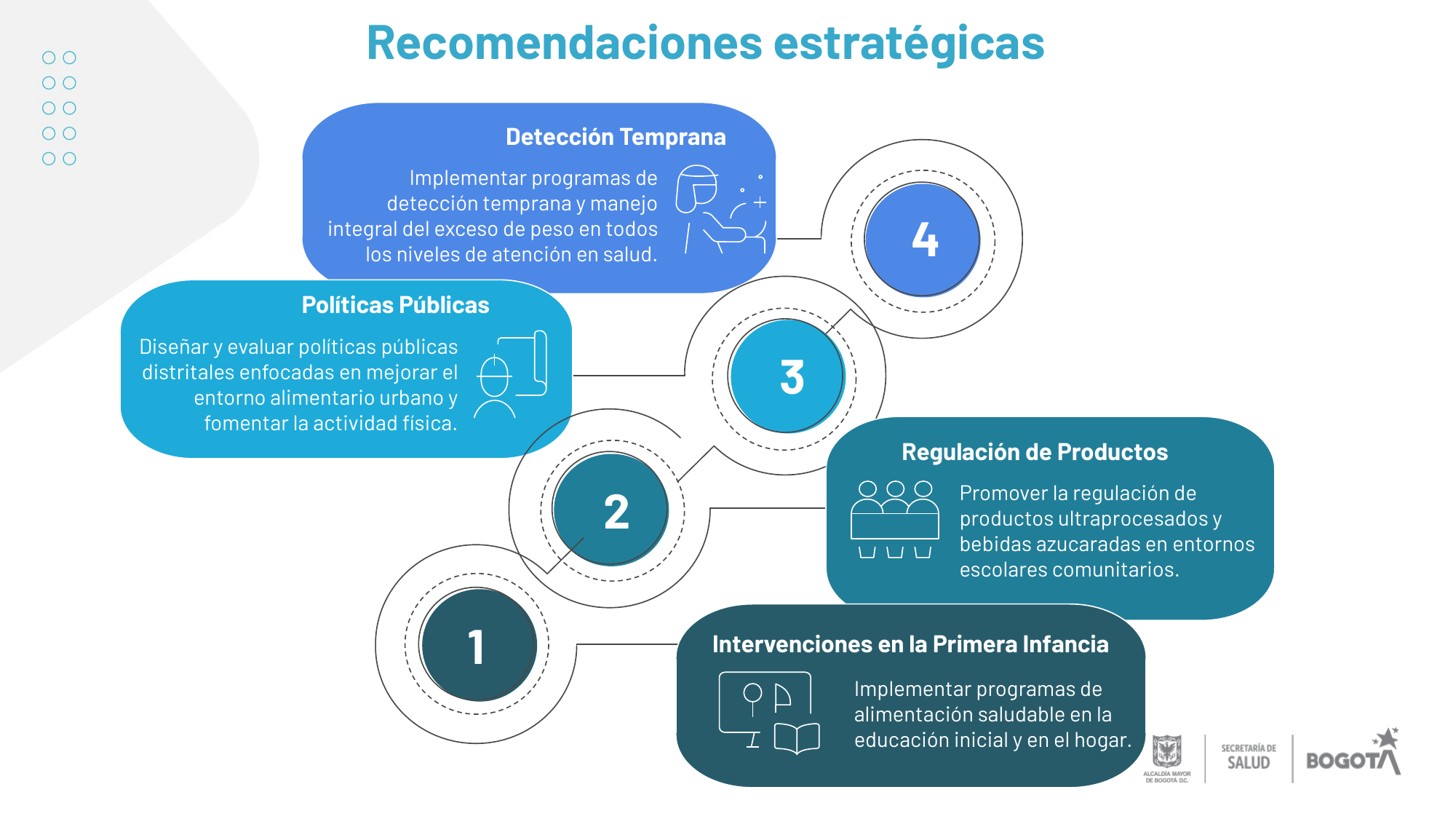

Recomendaciones estratégicas

Detección Temprana

Implementar programas de detección temprana y manejo integral del exceso de peso en todos los niveles de atención en salud.

4

Políticas Públicas

Diseñar y evaluar políticas públicas distritales enfocadas en mejorar el entorno alimentario urbano y fomentar la actividad física.
3

Regulación de Productos

Promover la regulación de productos ultraprocesados y
bebidas azucaradas en entornos escolares comunitarios.
2

1
Intervenciones en la Primera Infancia

Implementar programas de alimentación saludable en la educación inicial y en el hogar.